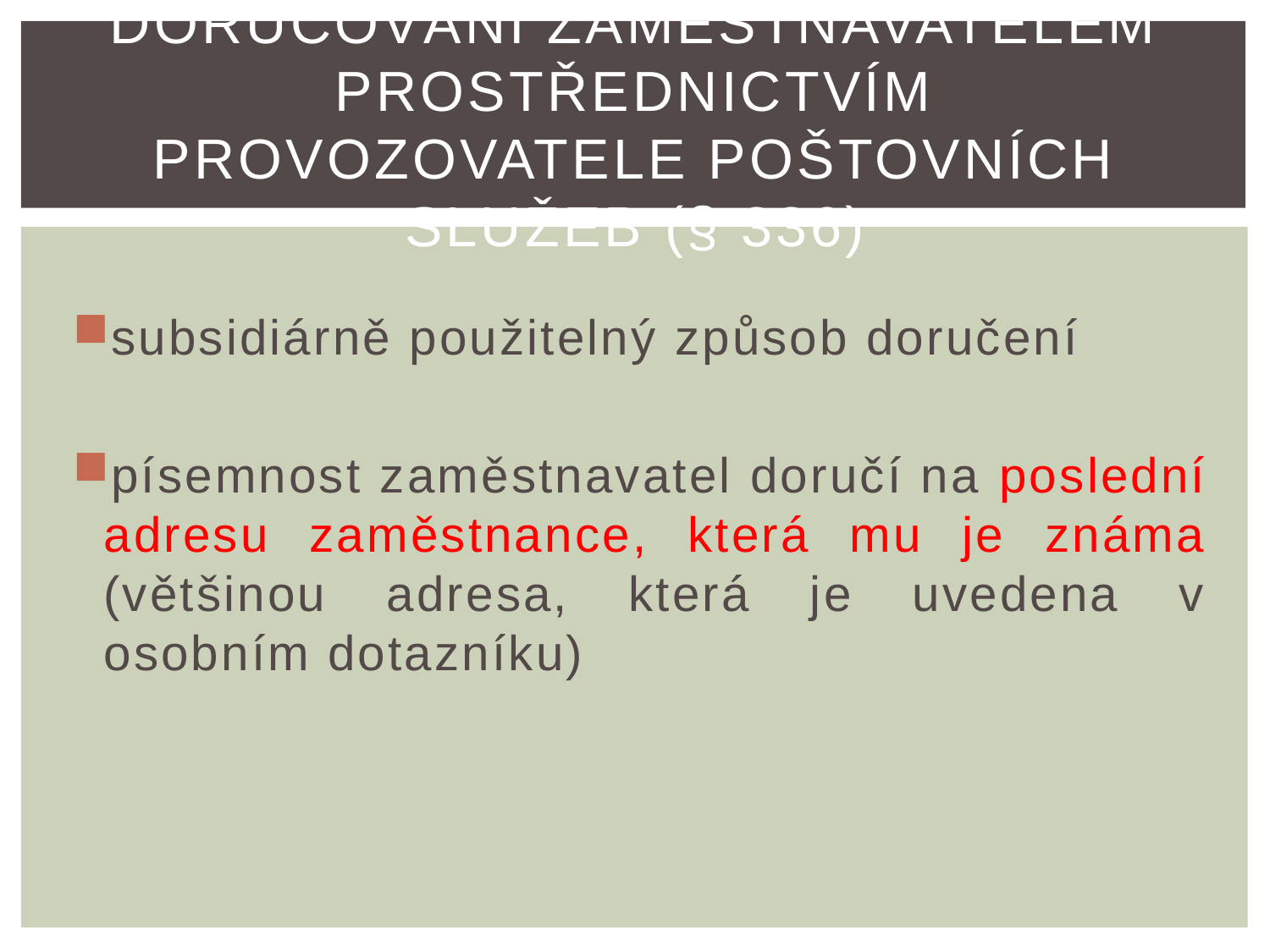

# Doručování zaměstnavatelem prostřednictvím provozovatele poštovních služeb (§ 336)

subsidiárně použitelný způsob doručení

písemnost zaměstnavatel doručí na poslední adresu zaměstnance, která mu je známa (většinou adresa, která je uvedena v osobním dotazníku)